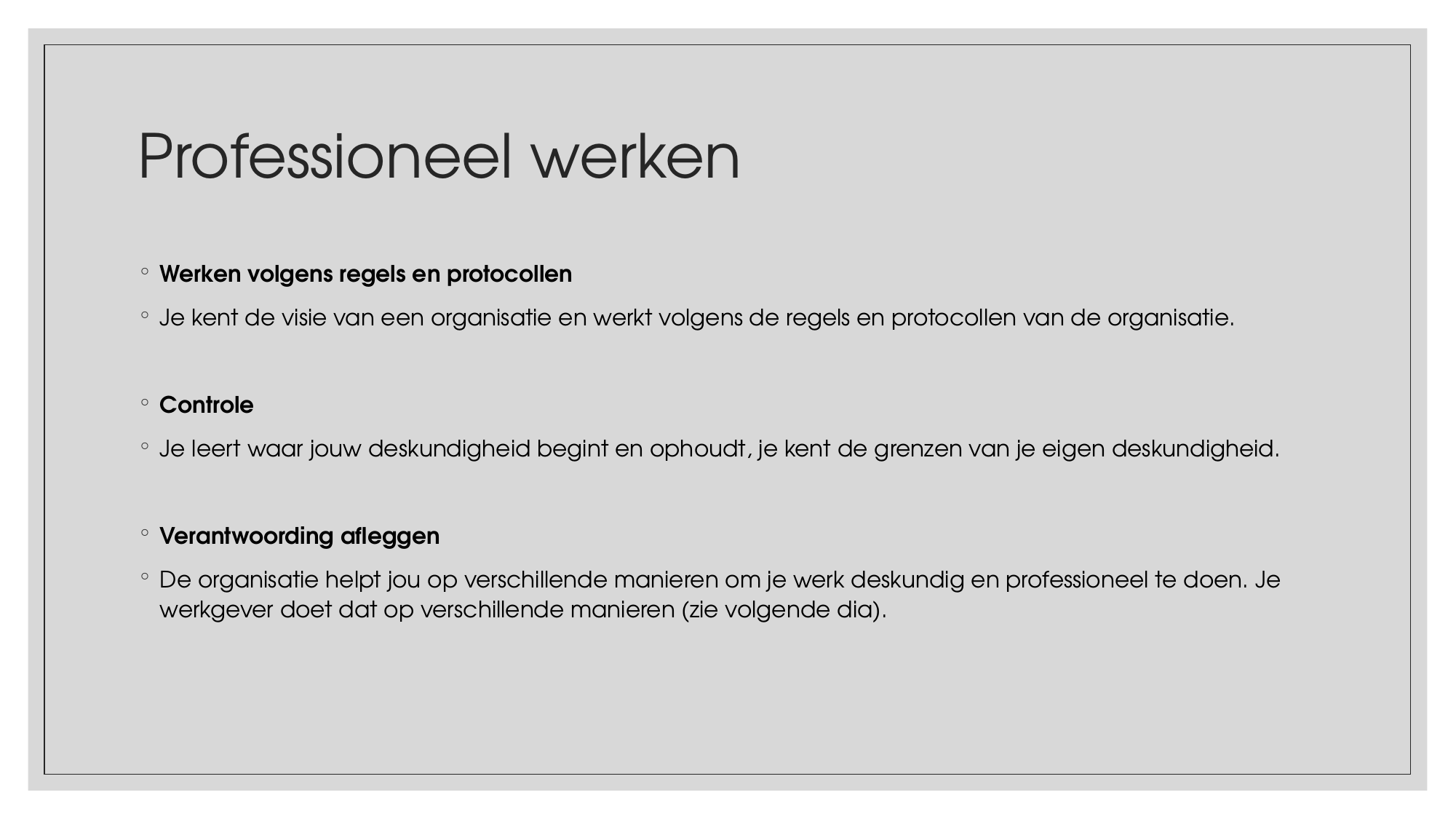

# Professioneel werken
Werken volgens regels en protocollen
Je kent de visie van een organisatie en werkt volgens de regels en protocollen van de organisatie.

Controle
Je leert waar jouw deskundigheid begint en ophoudt, je kent de grenzen van je eigen deskundigheid.

Verantwoording afleggen
De organisatie helpt jou op verschillende manieren om je werk deskundig en professioneel te doen. Je werkgever doet dat op verschillende manieren (zie volgende dia).